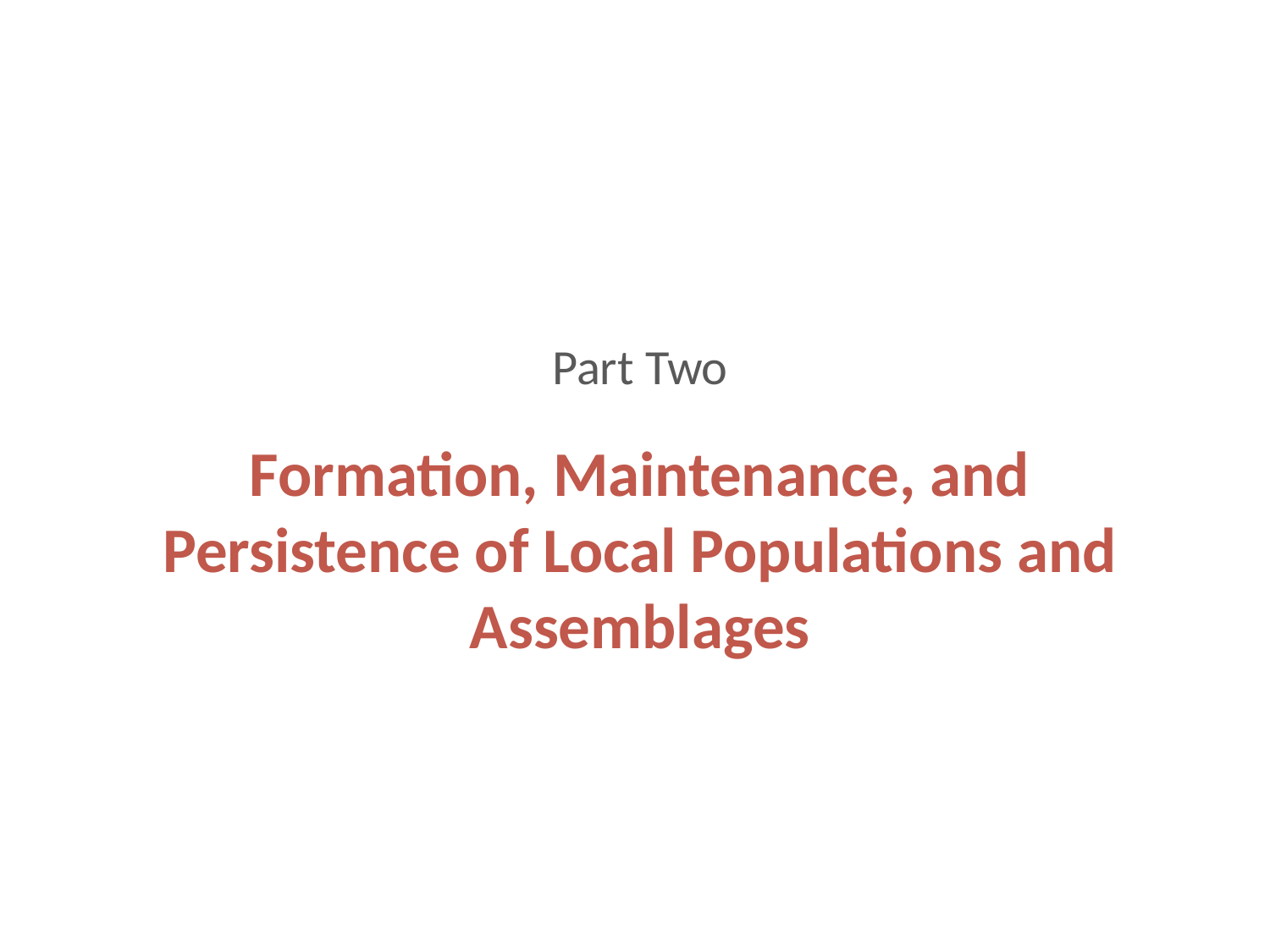

Part Two
# Formation, Maintenance, and Persistence of Local Populations and Assemblages